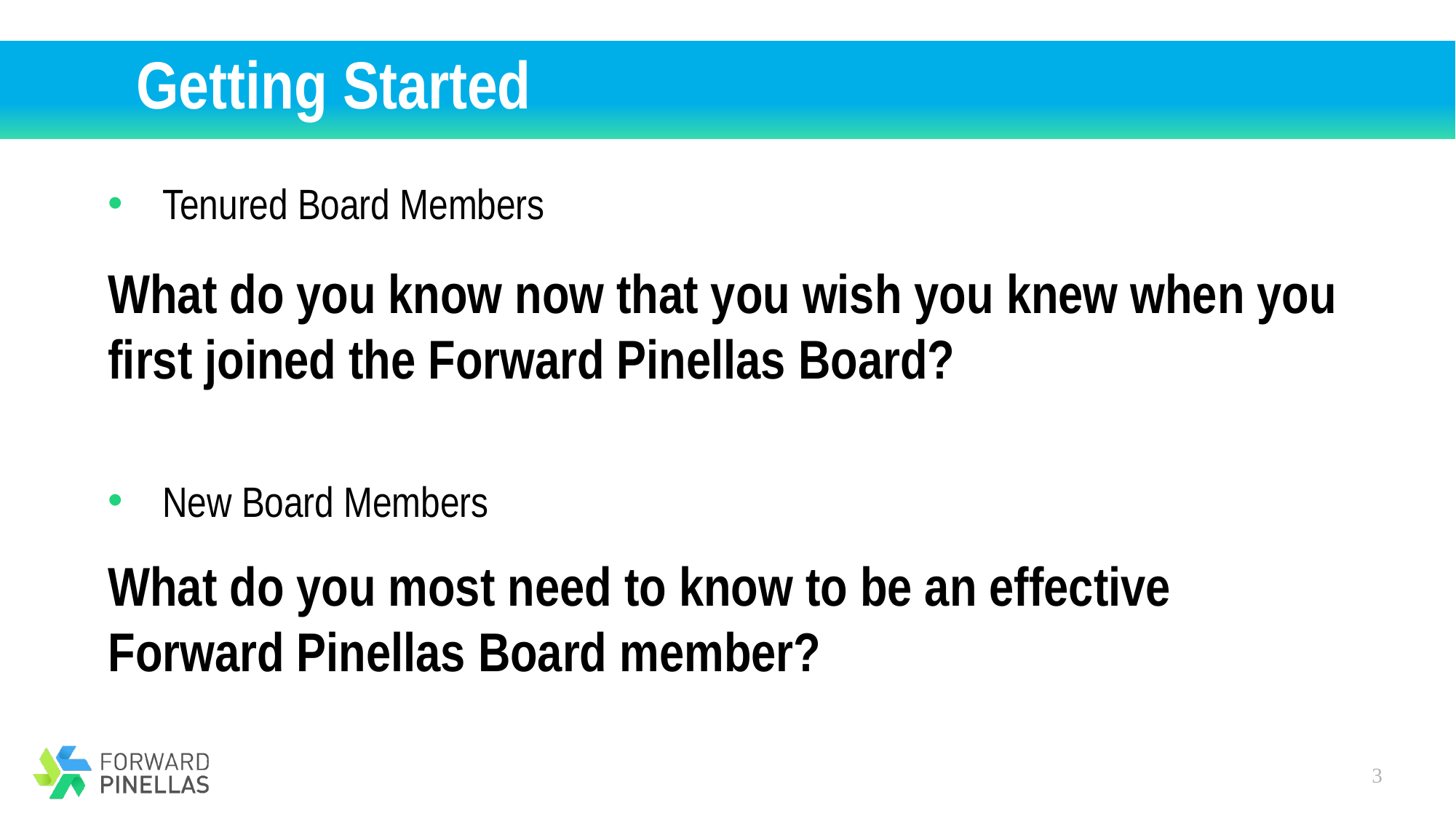

# Getting Started
Tenured Board Members

What do you know now that you wish you knew when you first joined the Forward Pinellas Board?

New Board Members

What do you most need to know to be an effective Forward Pinellas Board member?

3